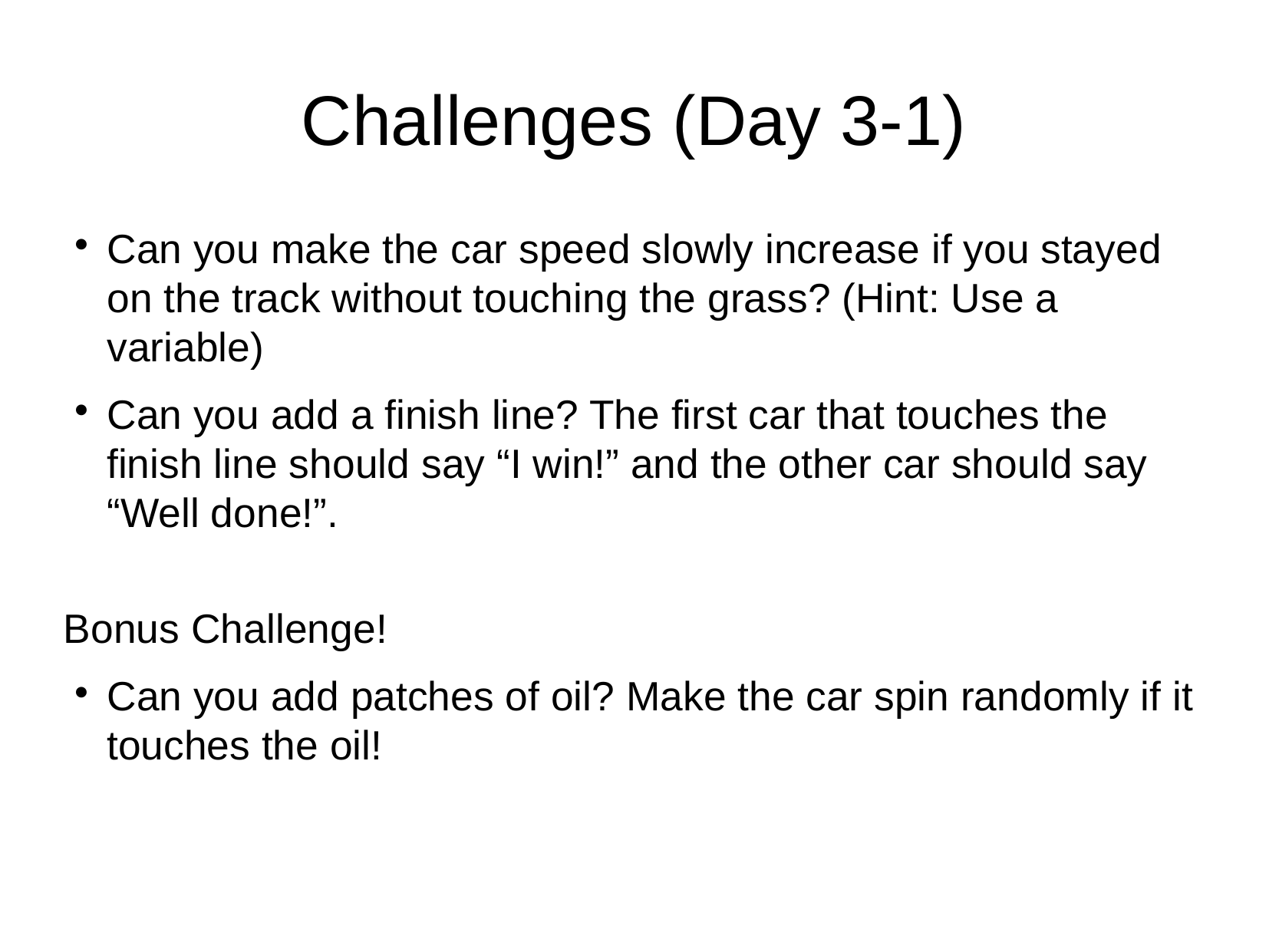

Challenges (Day 3-1)
Can you make the car speed slowly increase if you stayed on the track without touching the grass? (Hint: Use a variable)
Can you add a finish line? The first car that touches the finish line should say “I win!” and the other car should say “Well done!”.

Bonus Challenge!
Can you add patches of oil? Make the car spin randomly if it touches the oil!